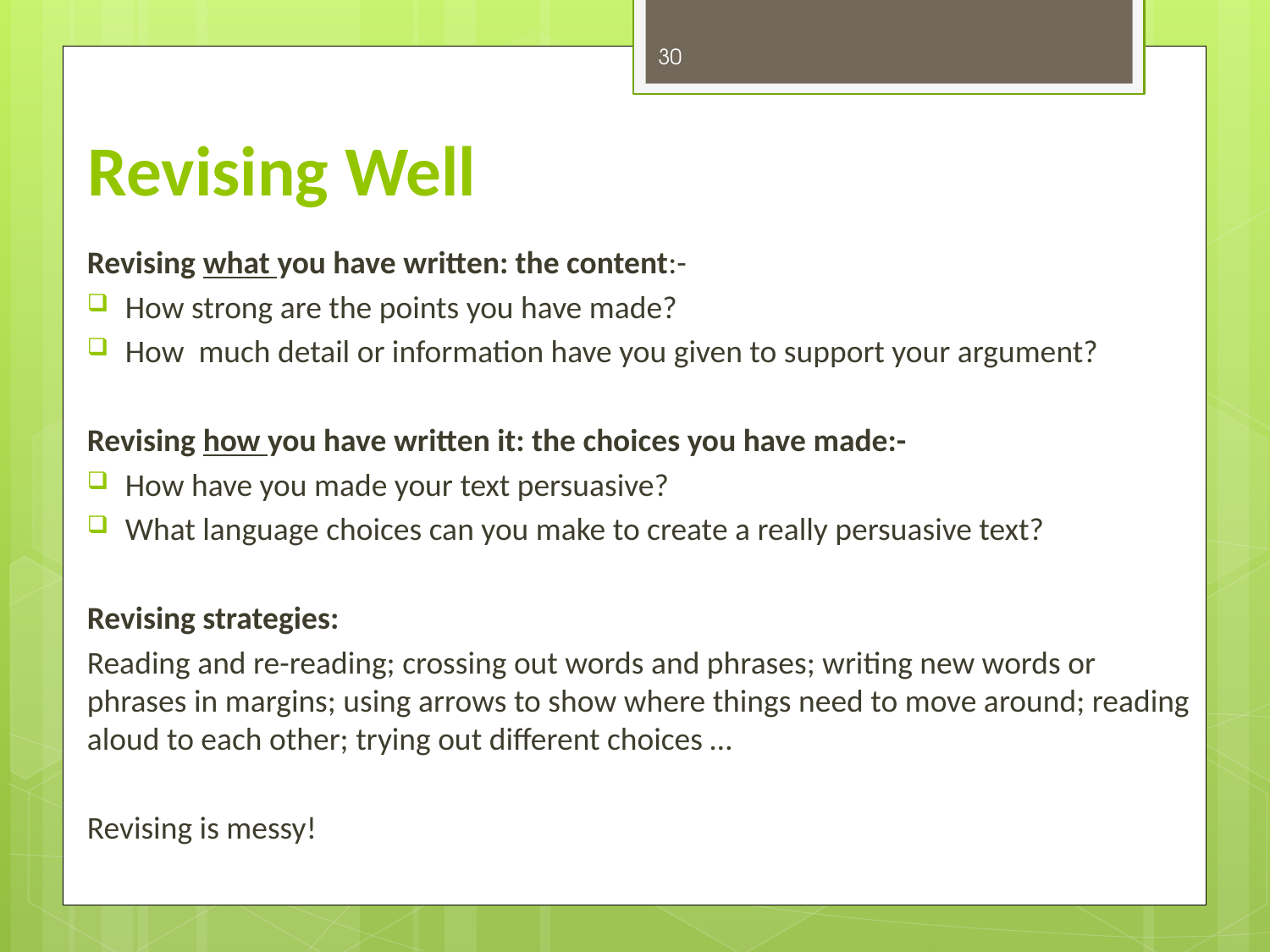

30
# Revising Well
Revising what you have written: the content:-
How strong are the points you have made?
How  much detail or information have you given to support your argument?

Revising how you have written it: the choices you have made:-
How have you made your text persuasive?
What language choices can you make to create a really persuasive text?

Revising strategies:
Reading and re-reading; crossing out words and phrases; writing new words or phrases in margins; using arrows to show where things need to move around; reading aloud to each other; trying out different choices …

Revising is messy!